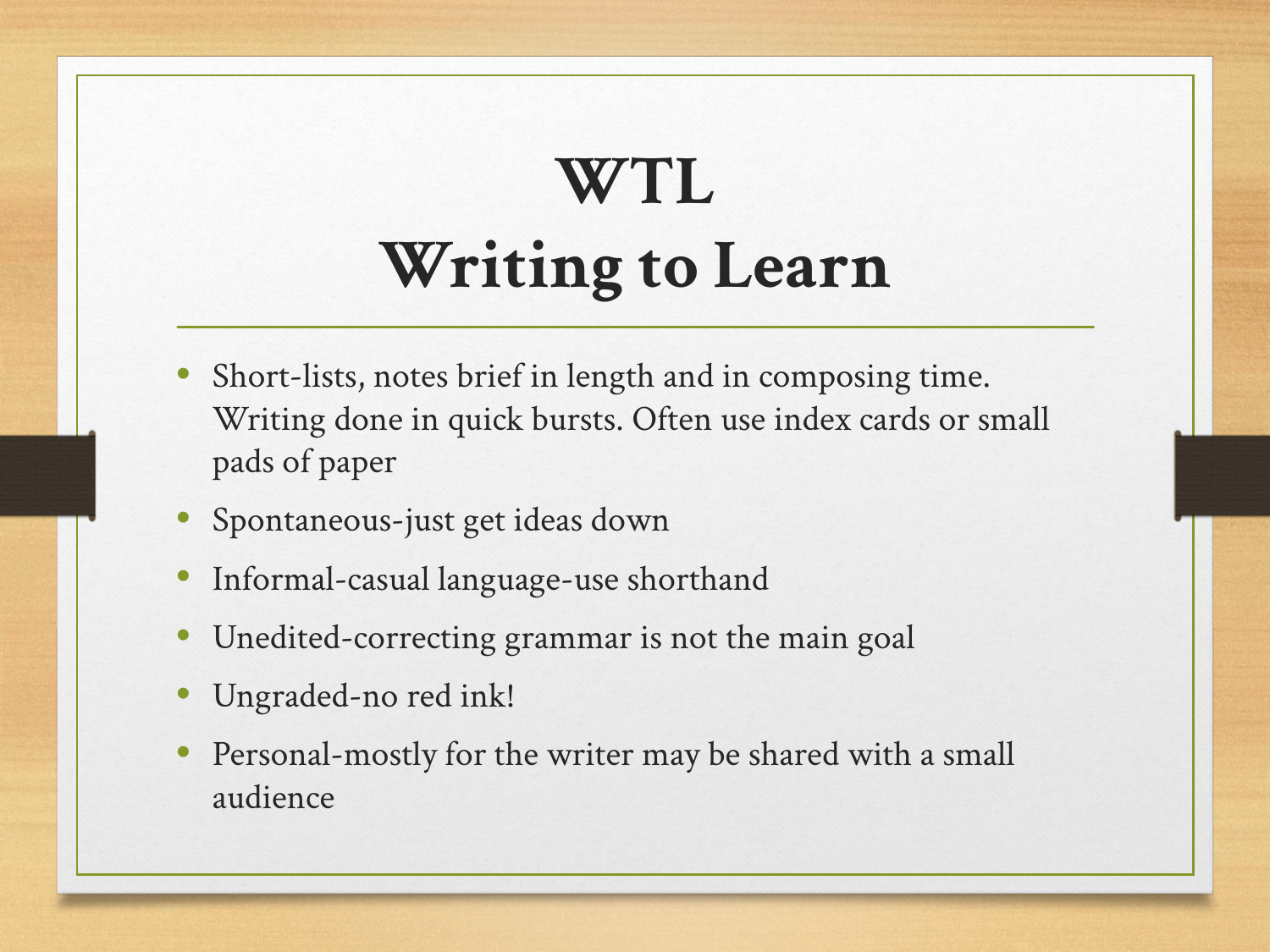

# WTL Writing to Learn
Short-lists, notes brief in length and in composing time. Writing done in quick bursts. Often use index cards or small pads of paper
Spontaneous-just get ideas down
Informal-casual language-use shorthand
Unedited-correcting grammar is not the main goal
Ungraded-no red ink!
Personal-mostly for the writer may be shared with a small audience